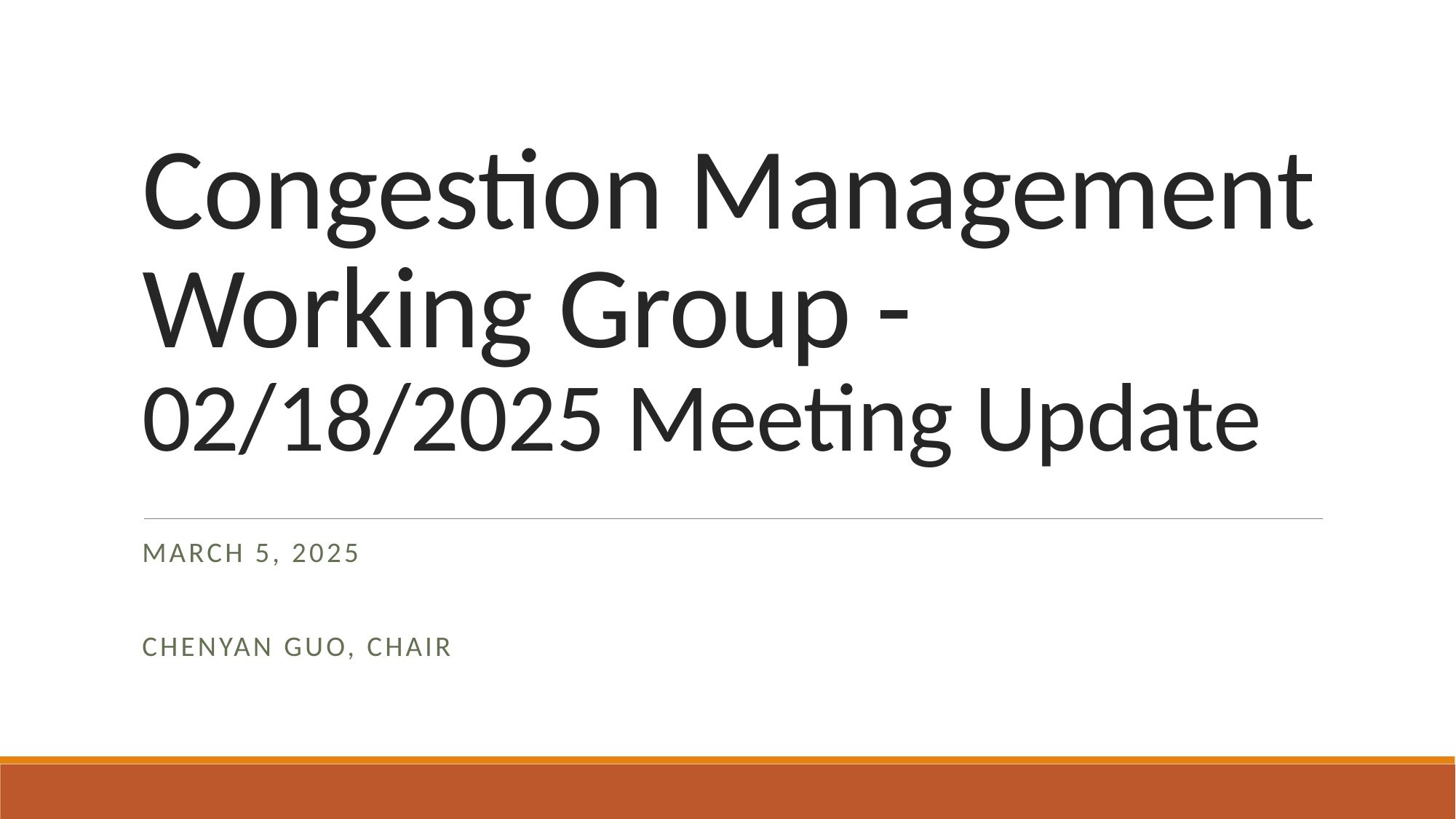

# Congestion Management Working Group - 02/18/2025 Meeting Update
March 5, 2025

Chenyan Guo, chair